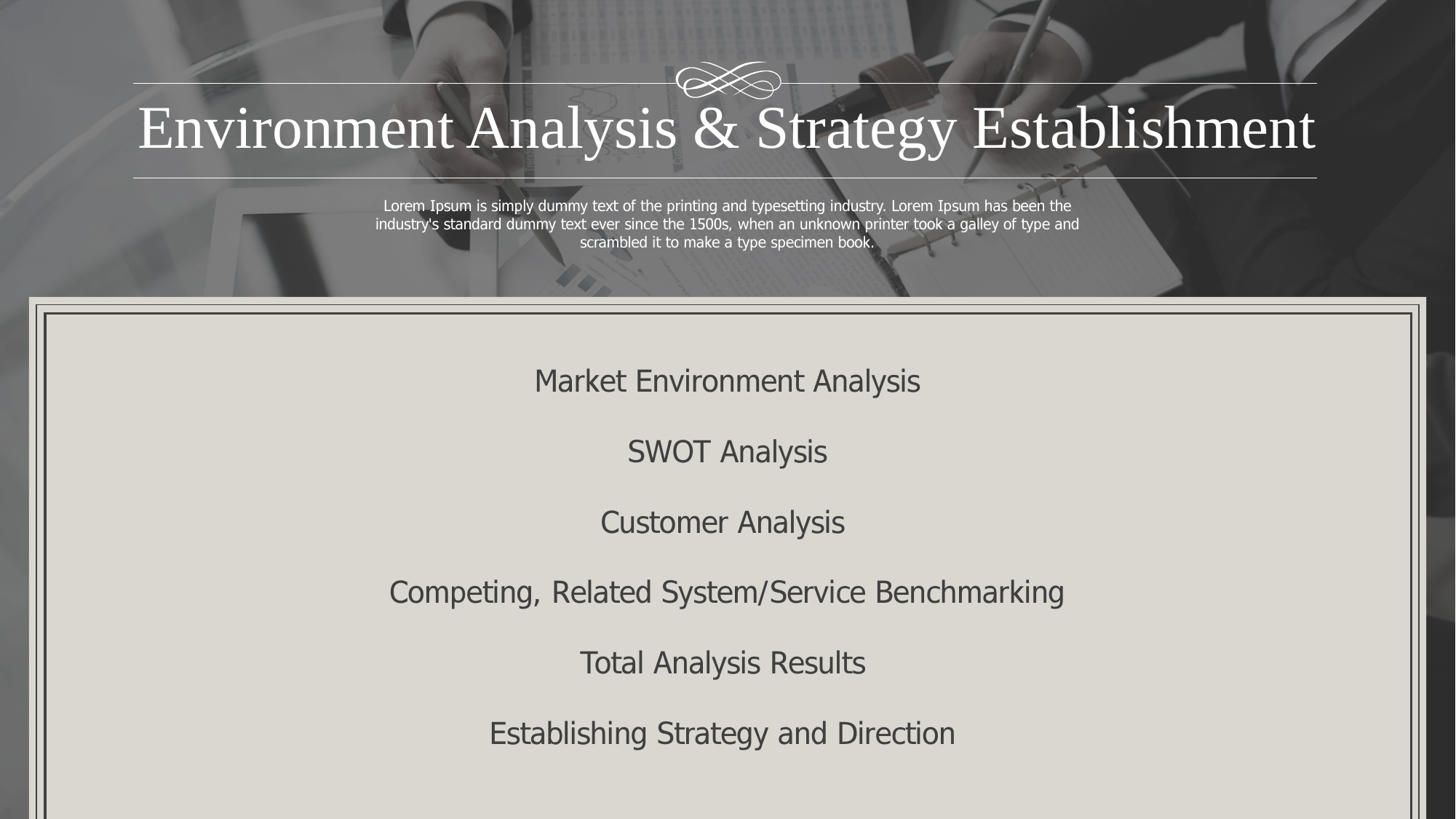

Environment Analysis & Strategy Establishment
Lorem Ipsum is simply dummy text of the printing and typesetting industry. Lorem Ipsum has been the industry's standard dummy text ever since the 1500s, when an unknown printer took a galley of type and scrambled it to make a type specimen book.

Market Environment Analysis
SWOT Analysis
Customer Analysis
Competing, Related System/Service Benchmarking
Total Analysis Results
Establishing Strategy and Direction